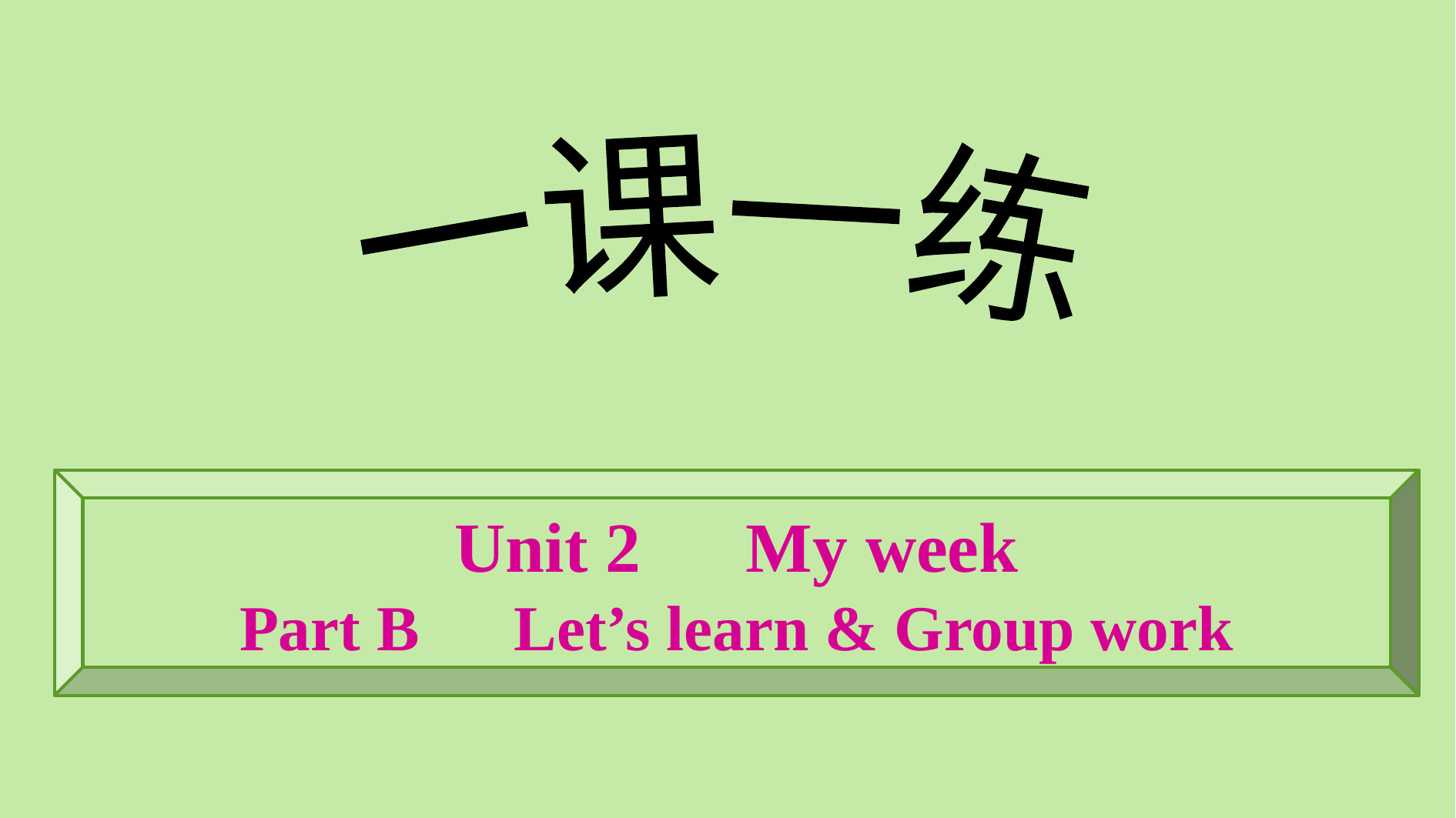

Unit 2　My week
Part B　Let’s learn & Group work